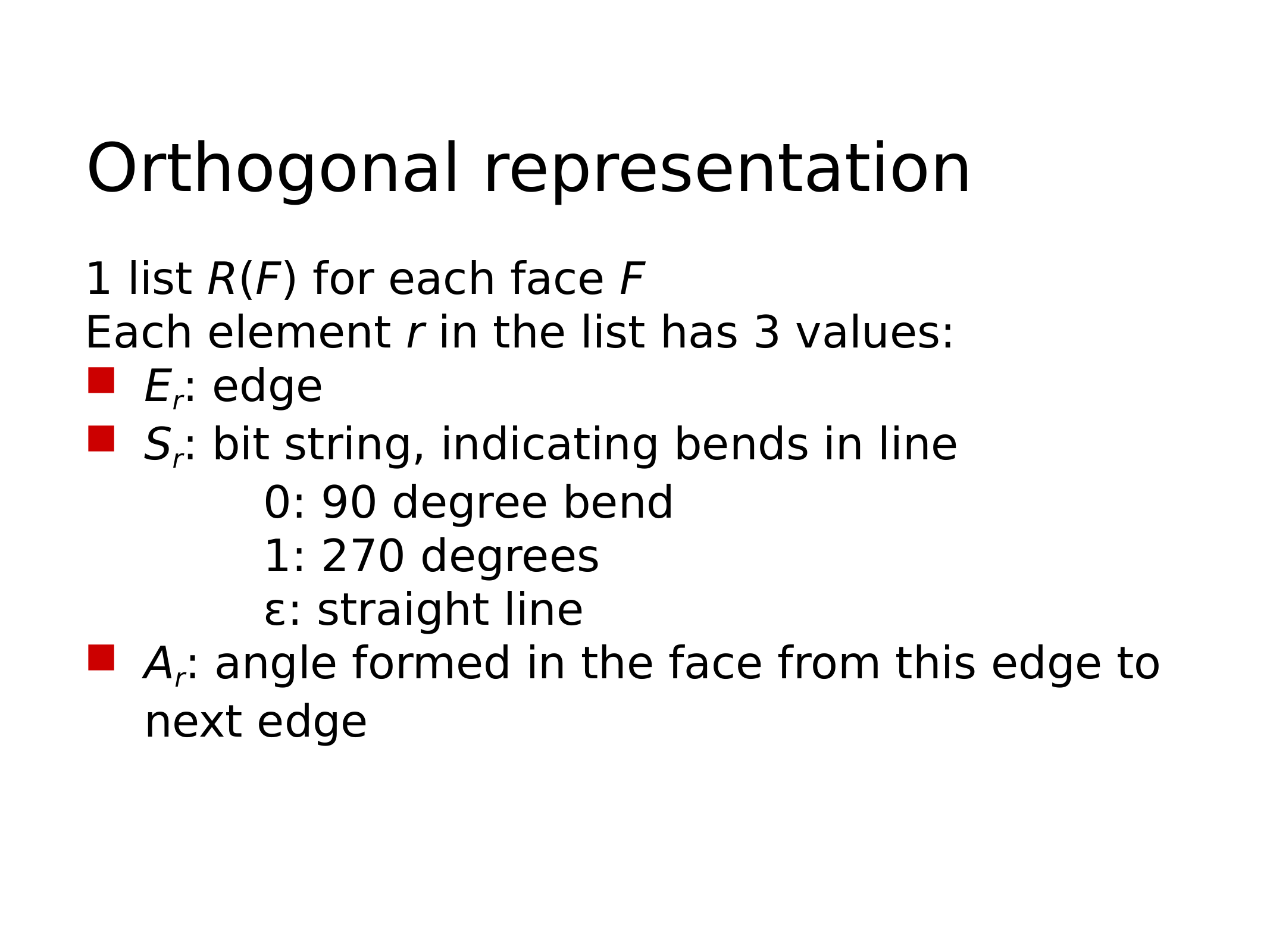

Orthogonal representation
1 list R(F) for each face F
Each element r in the list has 3 values:
Er: edge
Sr: bit string, indicating bends in line
0: 90 degree bend
1: 270 degrees
ε: straight line
Ar: angle formed in the face from this edge to next edge
29